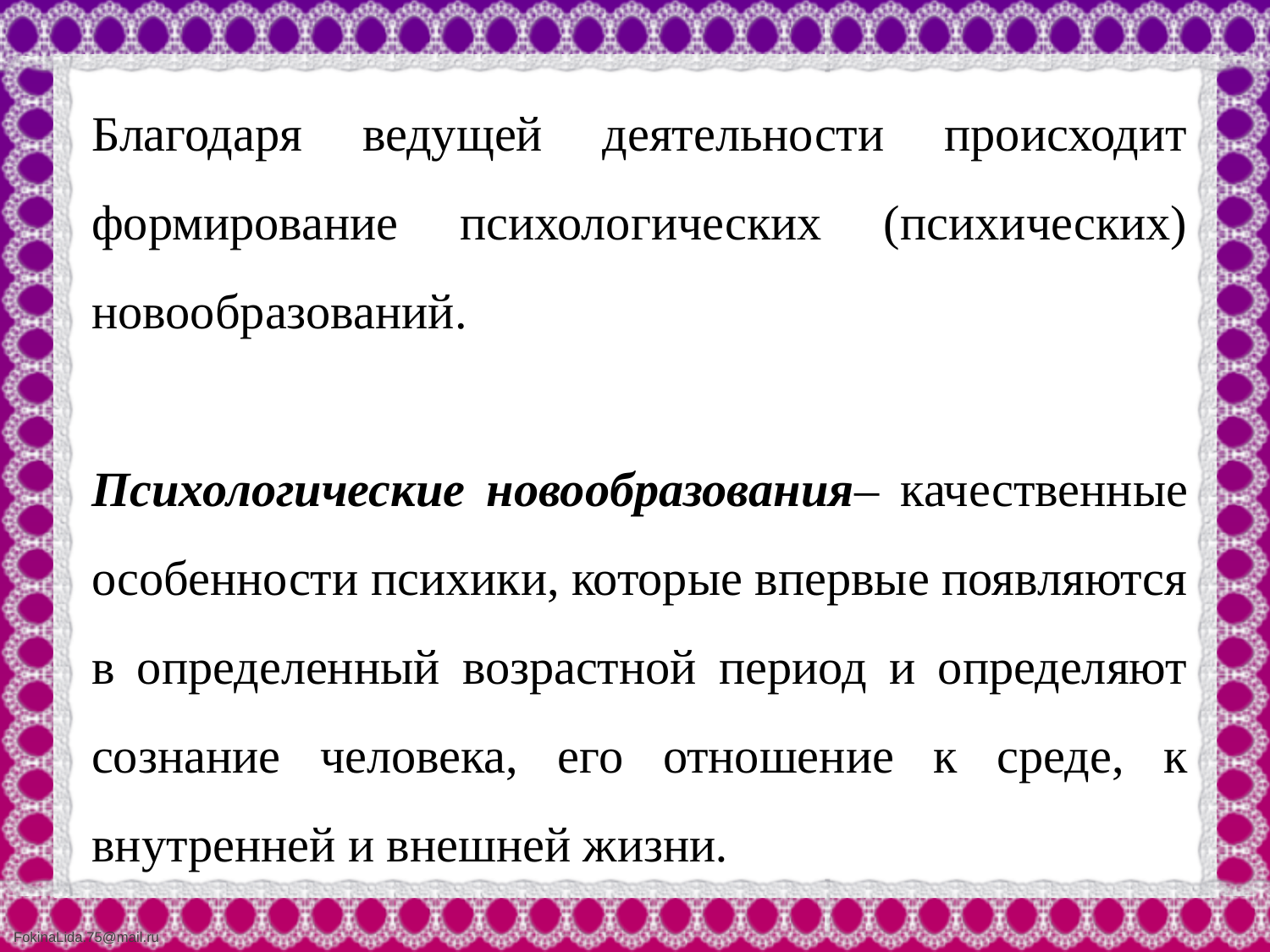

Благодаря ведущей деятельности происходит формирование психологических (психических) новообразований.

Психологические новообразования– качественные особенности психики, которые впервые появляются в определенный возрастной период и определяют сознание человека, его отношение к среде, к внутренней и внешней жизни.